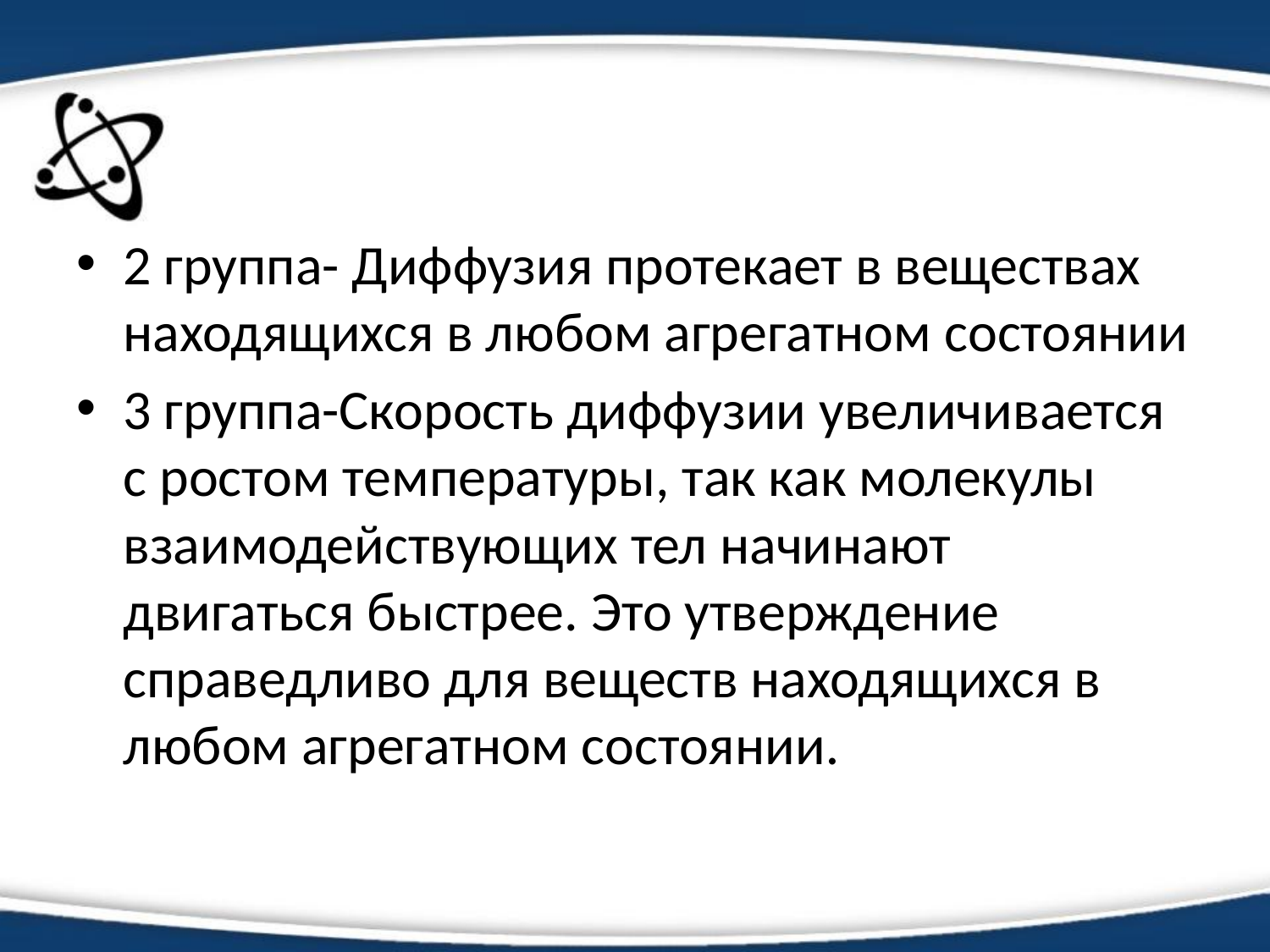

#
2 группа- Диффузия протекает в веществах находящихся в любом агрегатном состоянии
3 группа-Скорость диффузии увеличивается с ростом температуры, так как молекулы взаимодействующих тел начинают двигаться быстрее. Это утверждение справедливо для веществ находящихся в любом агрегатном состоянии.